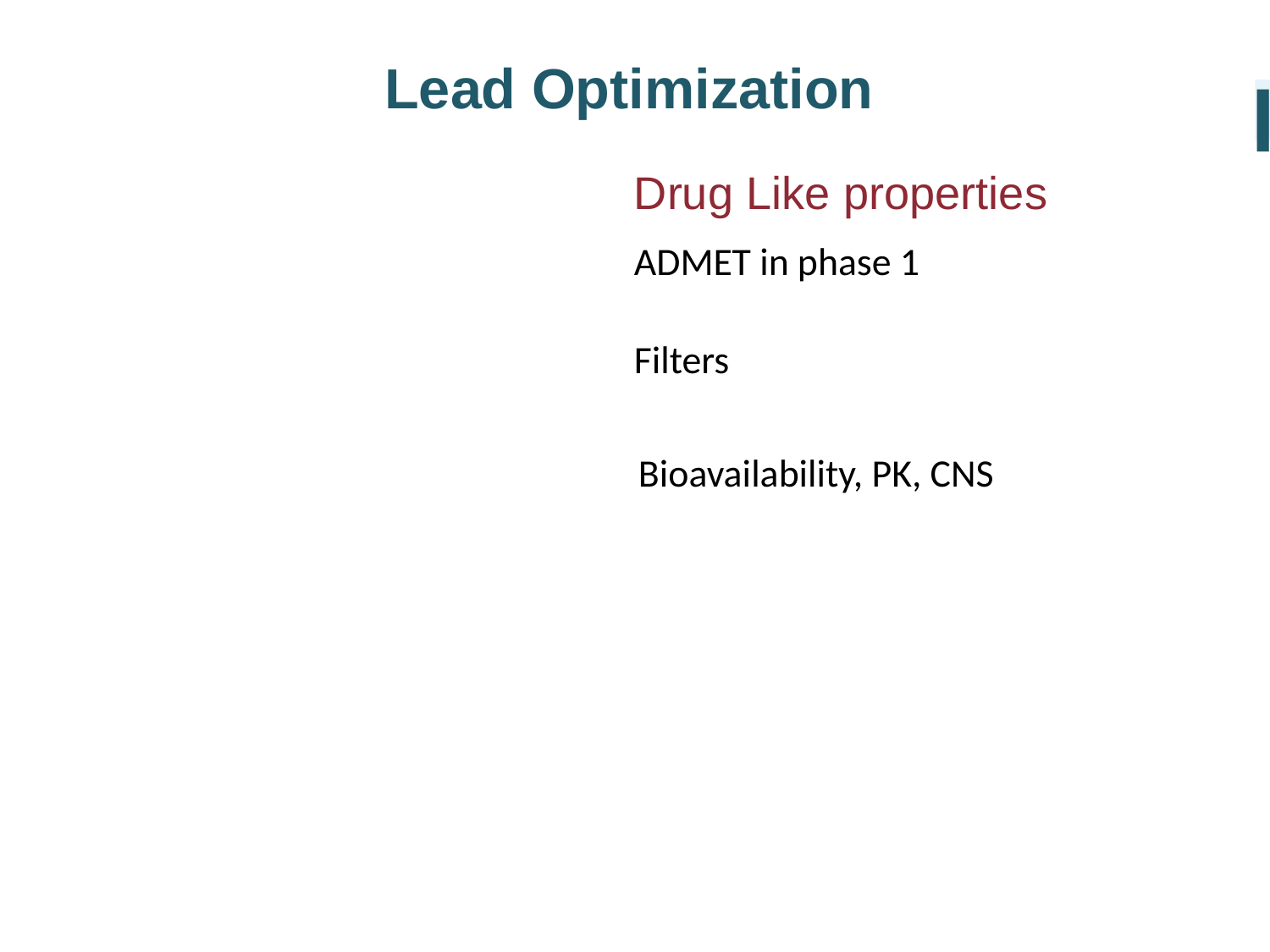

Lead Optimization
I
Drug Like properties
ADMET in phase 1
Filters
Bioavailability, PK, CNS